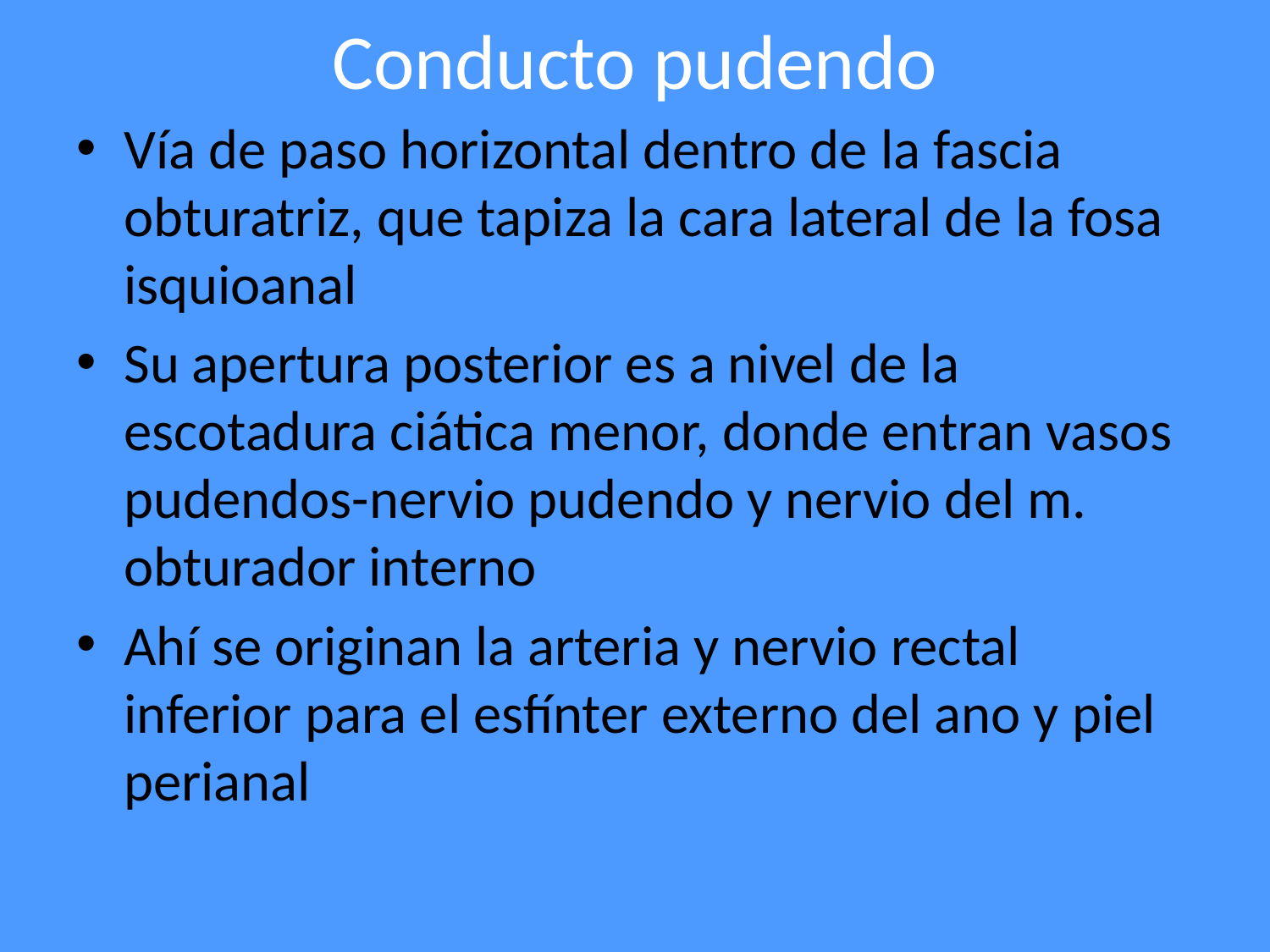

# Conducto pudendo
Vía de paso horizontal dentro de la fascia obturatriz, que tapiza la cara lateral de la fosa isquioanal
Su apertura posterior es a nivel de la escotadura ciática menor, donde entran vasos pudendos-nervio pudendo y nervio del m. obturador interno
Ahí se originan la arteria y nervio rectal inferior para el esfínter externo del ano y piel perianal